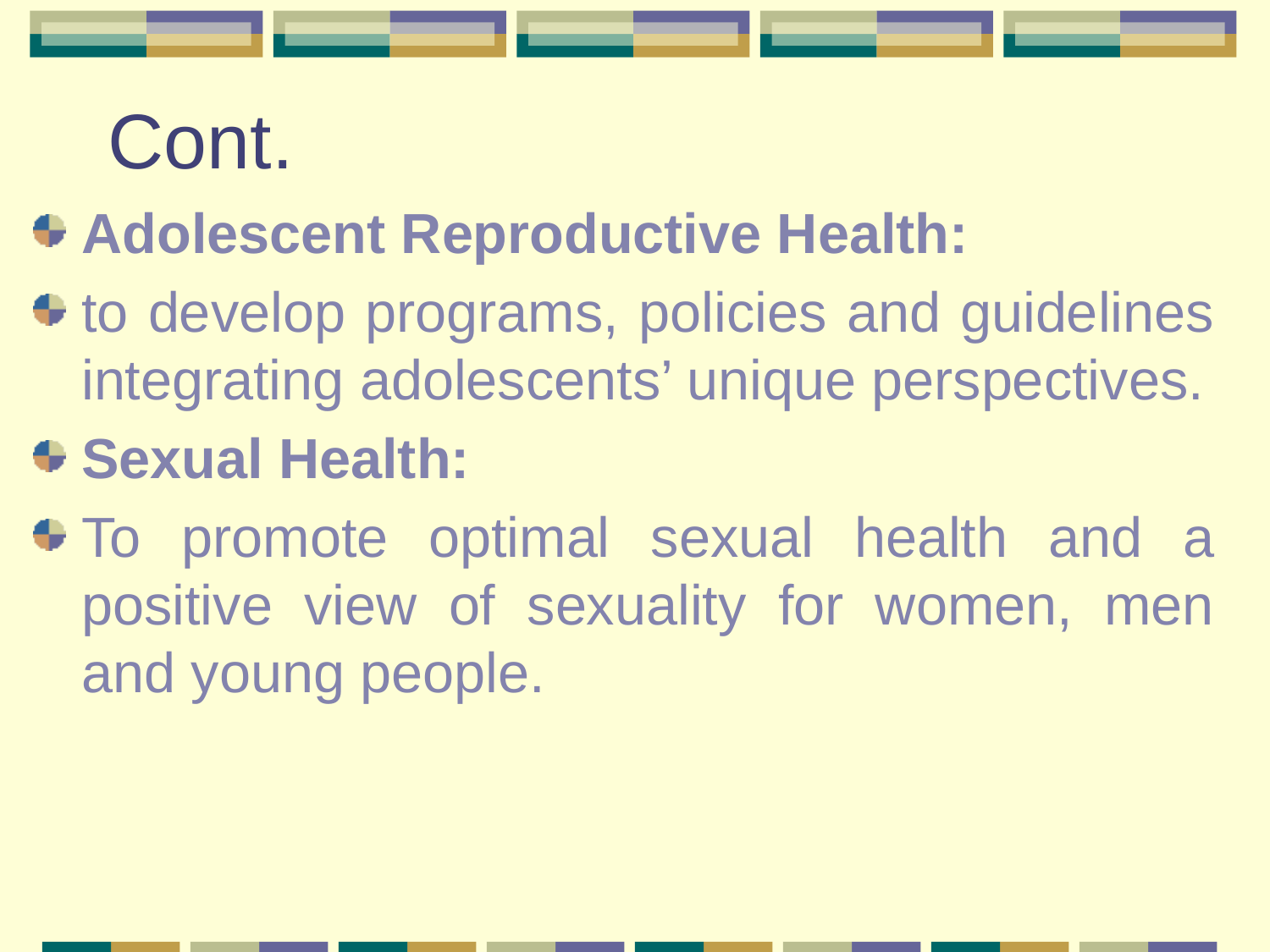

# Cont.
Adolescent Reproductive Health:
to develop programs, policies and guidelines integrating adolescents’ unique perspectives.
Sexual Health:
To promote optimal sexual health and a positive view of sexuality for women, men and young people.